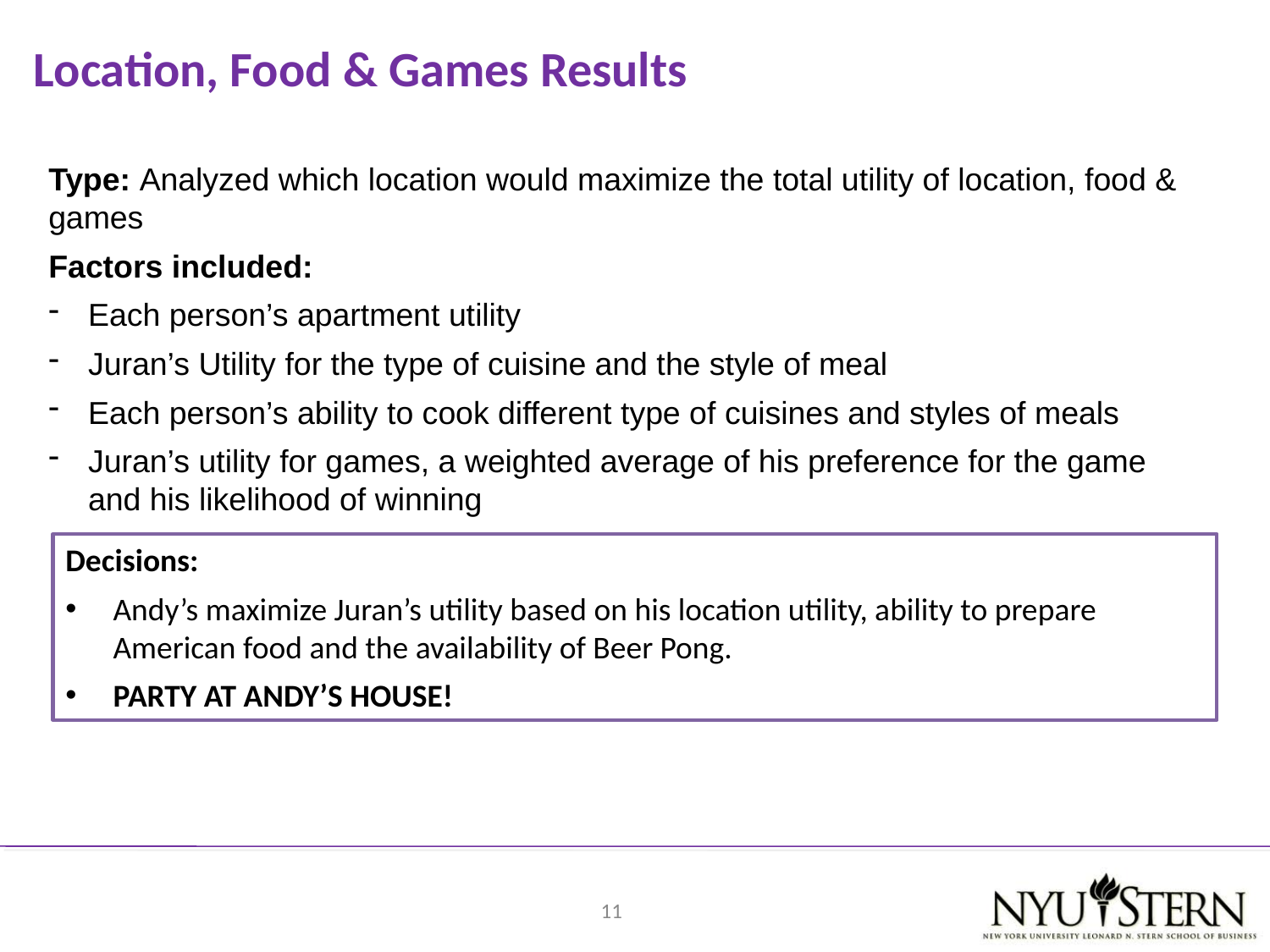

# Location, Food & Games Results
Type: Analyzed which location would maximize the total utility of location, food & games
Factors included:
Each person’s apartment utility
Juran’s Utility for the type of cuisine and the style of meal
Each person’s ability to cook different type of cuisines and styles of meals
Juran’s utility for games, a weighted average of his preference for the game and his likelihood of winning
Decisions:
Andy’s maximize Juran’s utility based on his location utility, ability to prepare American food and the availability of Beer Pong.
PARTY AT ANDY’S HOUSE!
11